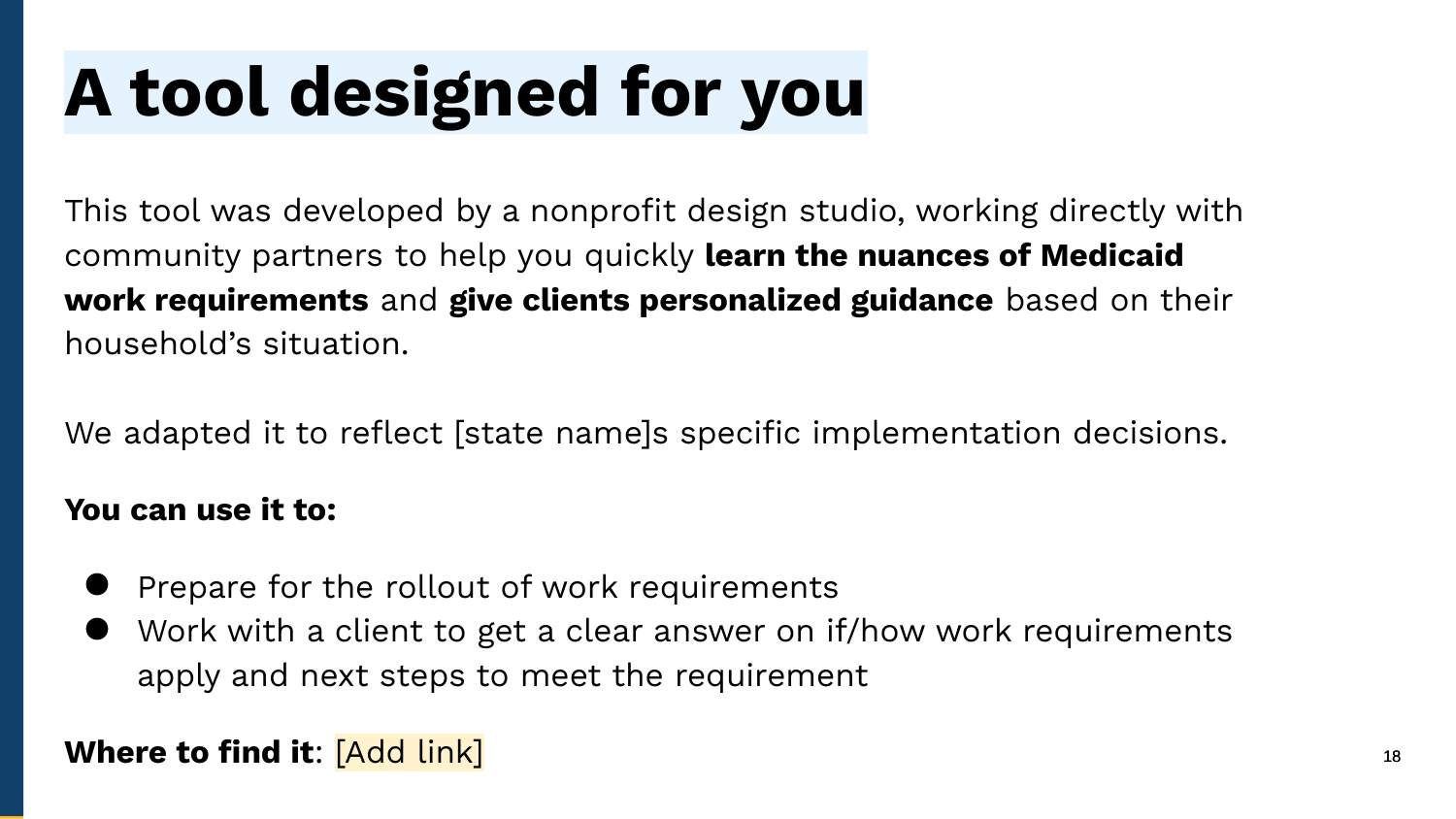

A tool designed for you
This tool was developed by a nonprofit design studio, working directly with community partners to help you quickly learn the nuances of Medicaid work requirements and give clients personalized guidance based on their household’s situation.

We adapted it to reflect [state name]s specific implementation decisions.
You can use it to:
Prepare for the rollout of work requirements
Work with a client to get a clear answer on if/how work requirements apply and next steps to meet the requirement
Where to find it: [Add link]

18
18